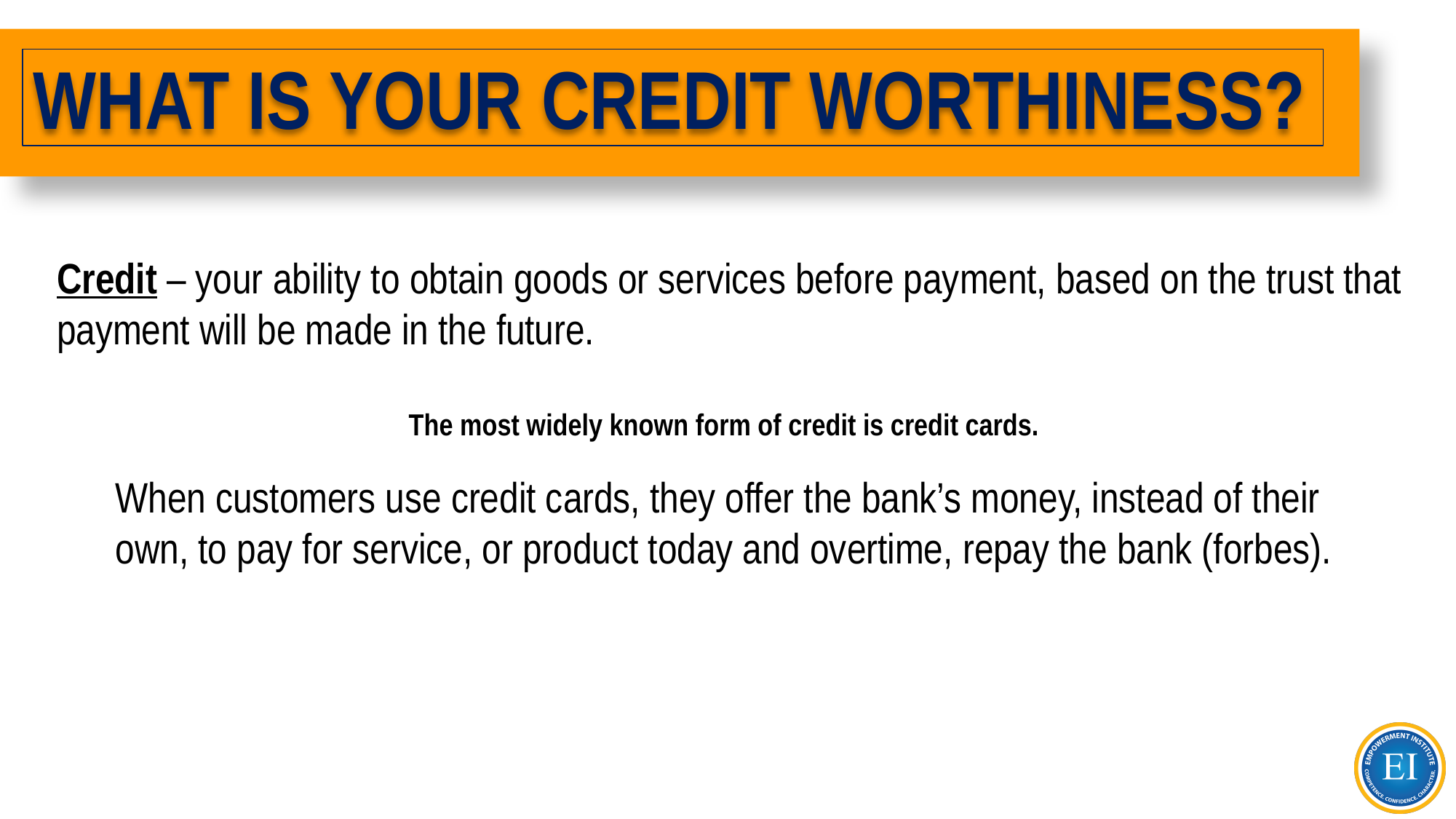

# WHAT IS YOUR CREDIT WORTHINESS?

Credit – your ability to obtain goods or services before payment, based on the trust that payment will be made in the future.
The most widely known form of credit is credit cards.
When customers use credit cards, they offer the bank’s money, instead of their own, to pay for service, or product today and overtime, repay the bank (forbes).